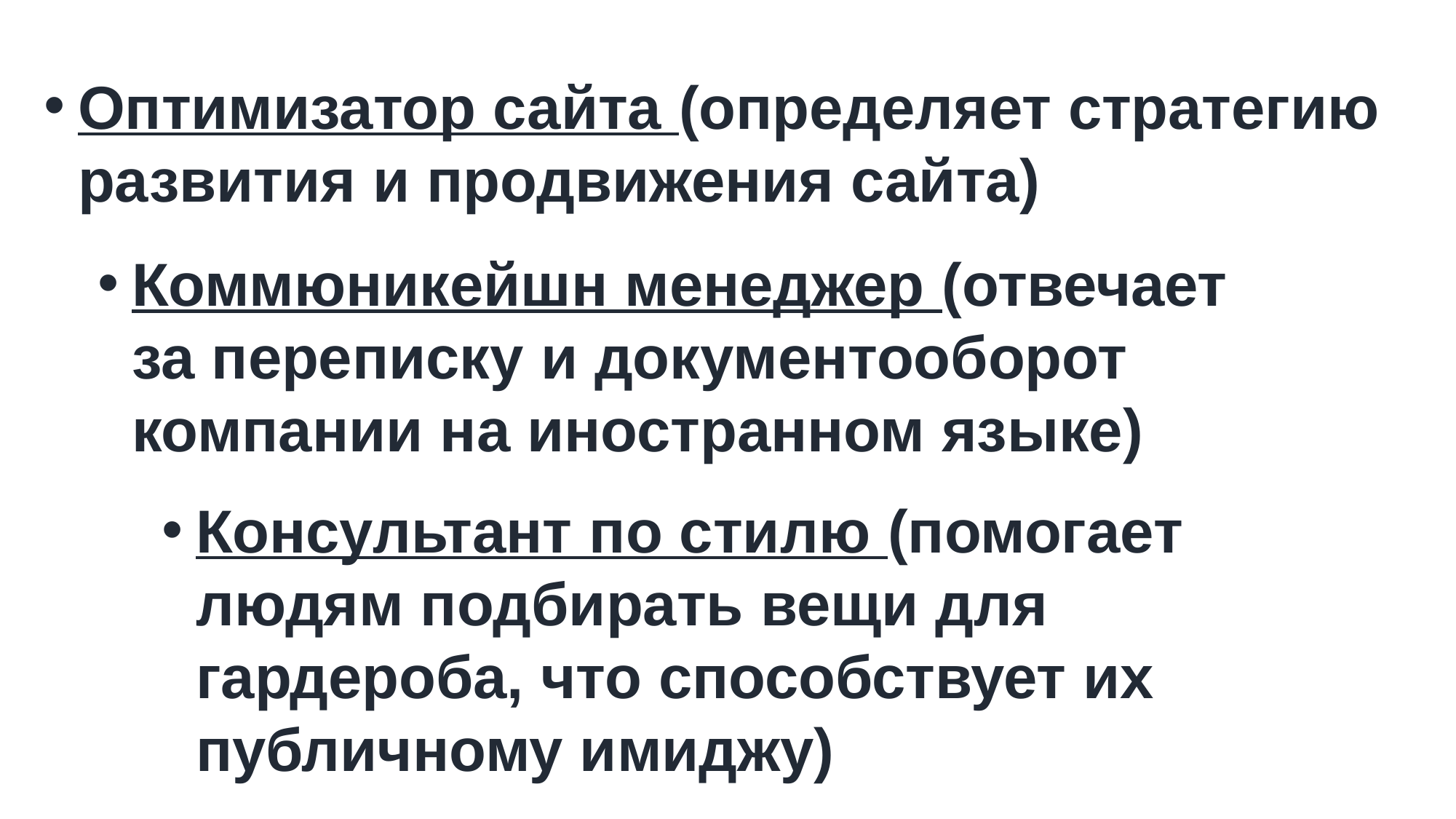

Оптимизатор сайта (определяет стратегию развития и продвижения сайта)
Коммюникейшн менеджер (отвечает за переписку и документооборот компании на иностранном языке)
Консультант по стилю (помогает людям подбирать вещи для гардероба, что способствует их публичному имиджу)